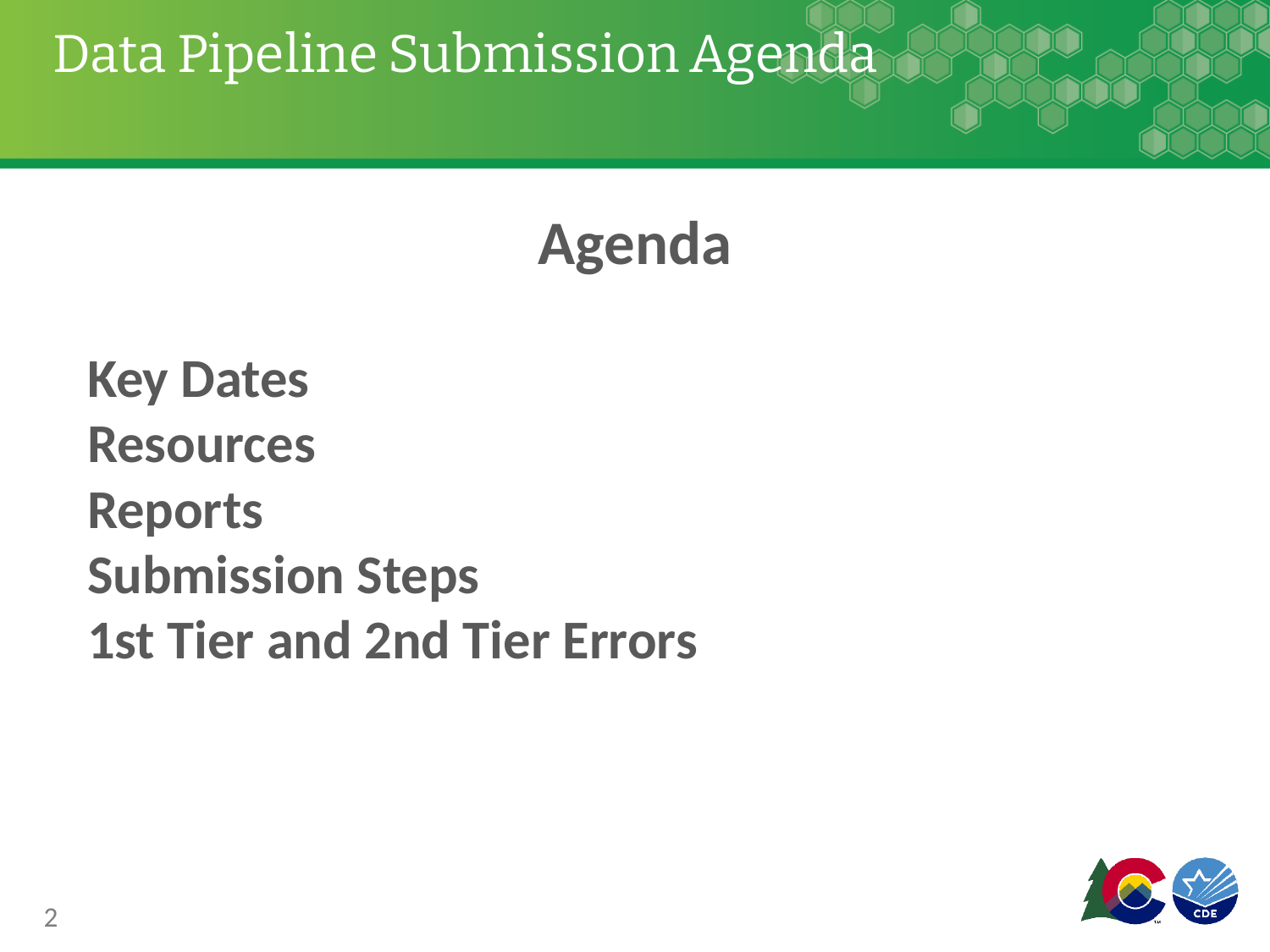

# Data Pipeline Submission Agenda
Agenda

Key Dates
Resources
Reports
Submission Steps
1st Tier and 2nd Tier Errors
2